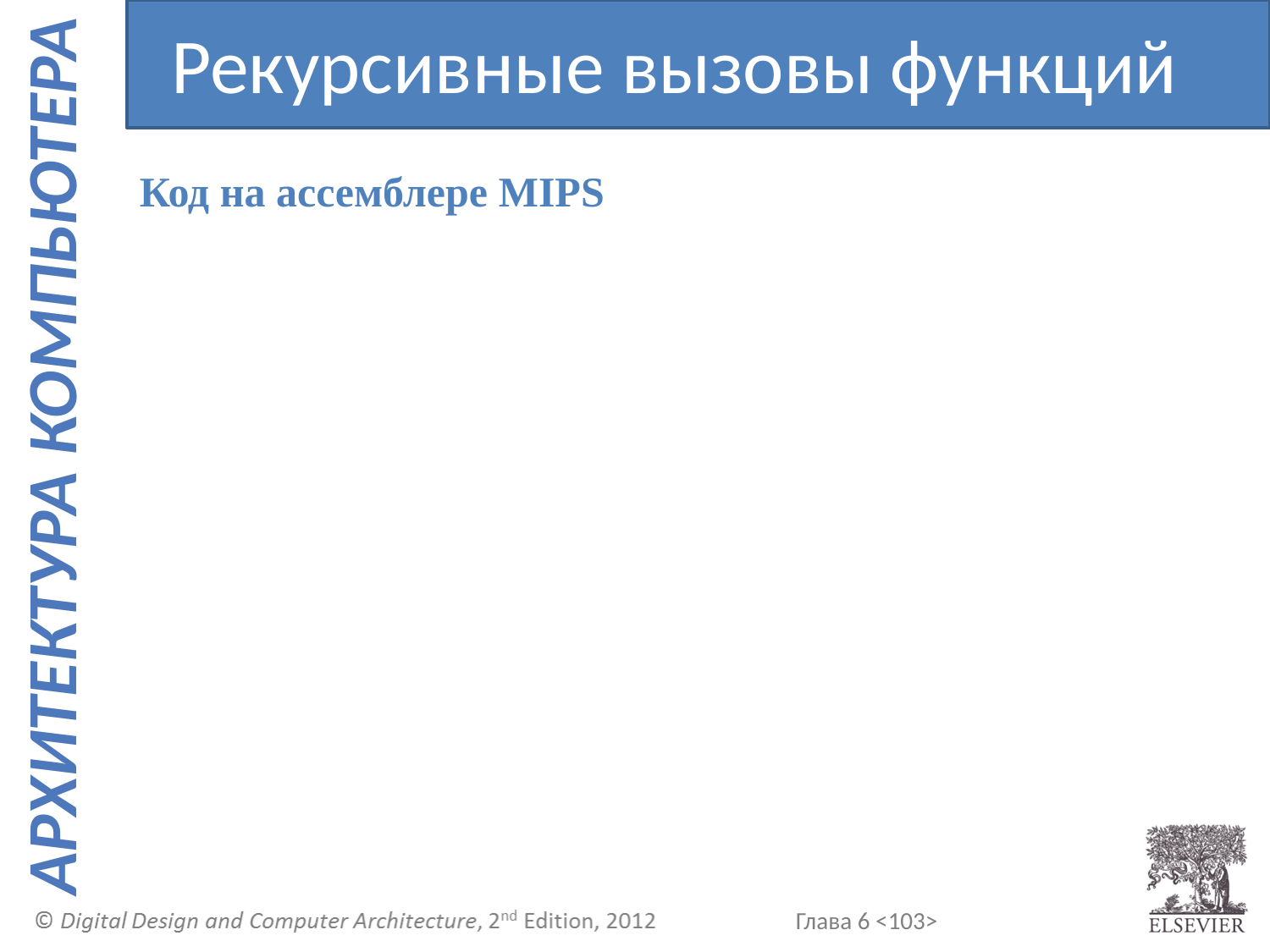

Рекурсивные вызовы функций

Код на ассемблере MIPS